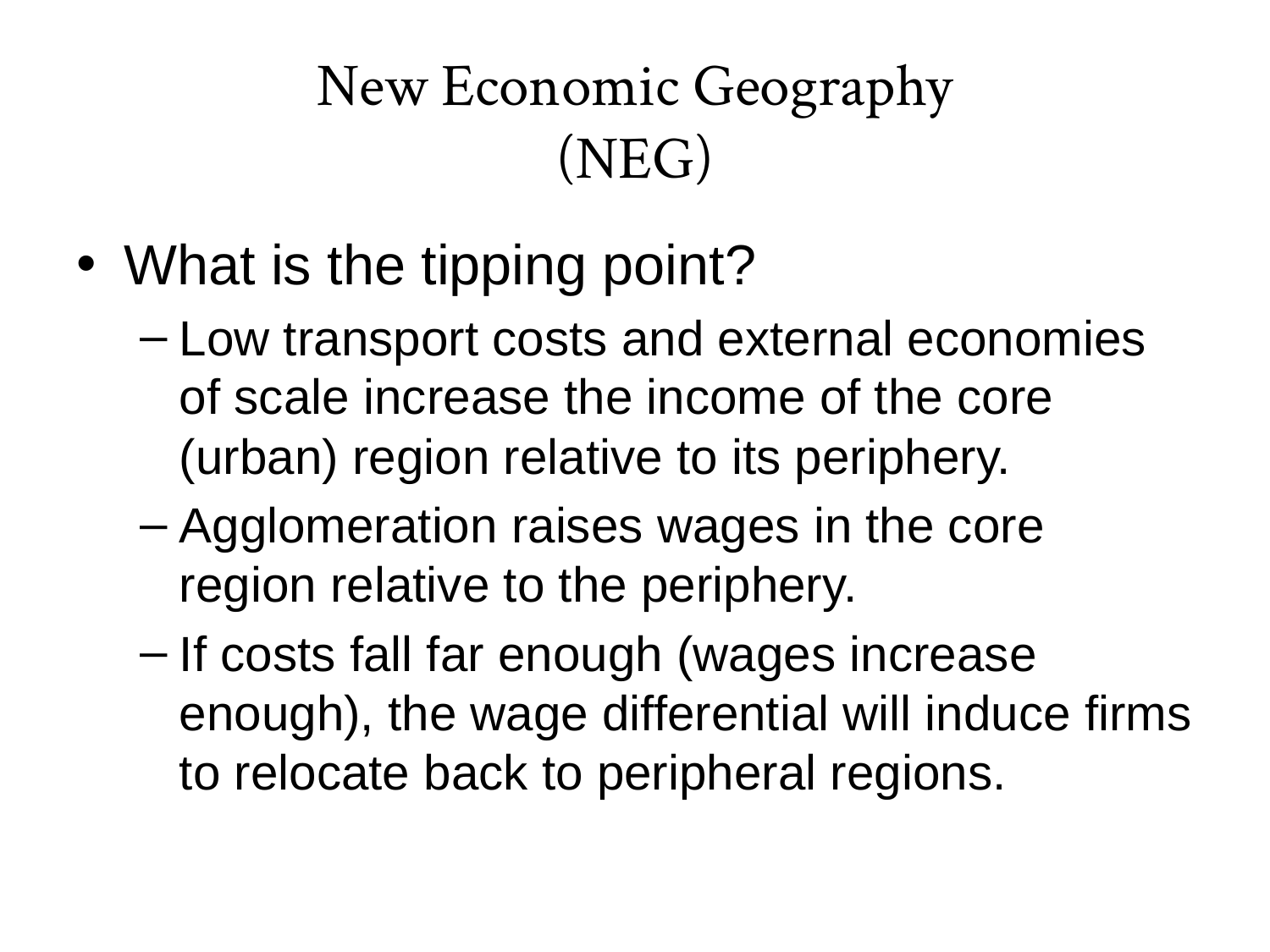

# New Economic Geography (NEG)
What is the tipping point?
Low transport costs and external economies of scale increase the income of the core (urban) region relative to its periphery.
Agglomeration raises wages in the core region relative to the periphery.
If costs fall far enough (wages increase enough), the wage differential will induce firms to relocate back to peripheral regions.